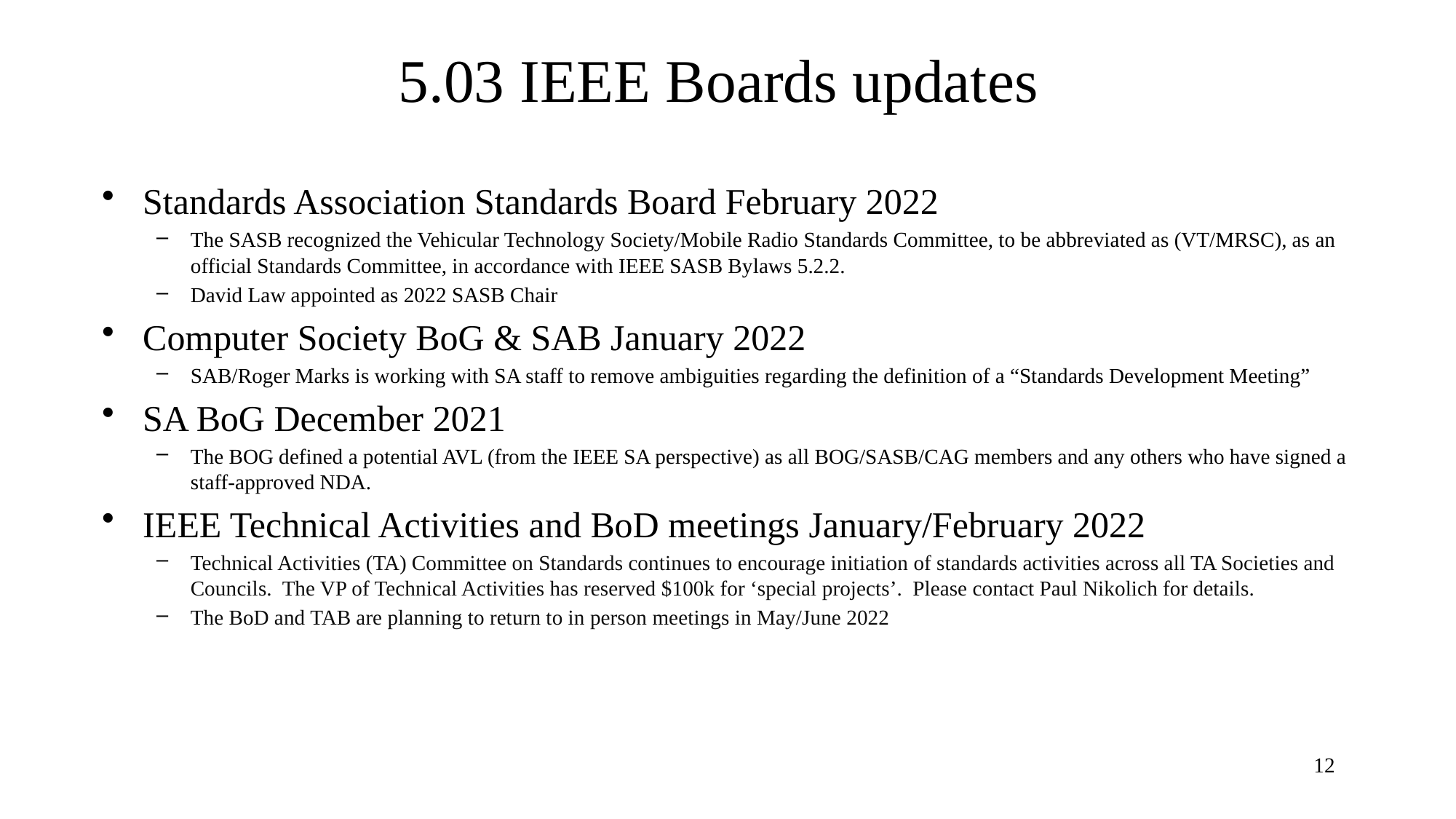

5.03 IEEE Boards updates
Standards Association Standards Board February 2022
The SASB recognized the Vehicular Technology Society/Mobile Radio Standards Committee, to be abbreviated as (VT/MRSC), as an official Standards Committee, in accordance with IEEE SASB Bylaws 5.2.2.
David Law appointed as 2022 SASB Chair
Computer Society BoG & SAB January 2022
SAB/Roger Marks is working with SA staff to remove ambiguities regarding the definition of a “Standards Development Meeting”
SA BoG December 2021
The BOG defined a potential AVL (from the IEEE SA perspective) as all BOG/SASB/CAG members and any others who have signed a staff-approved NDA.
IEEE Technical Activities and BoD meetings January/February 2022
Technical Activities (TA) Committee on Standards continues to encourage initiation of standards activities across all TA Societies and Councils.  The VP of Technical Activities has reserved $100k for ‘special projects’.  Please contact Paul Nikolich for details.
The BoD and TAB are planning to return to in person meetings in May/June 2022

12